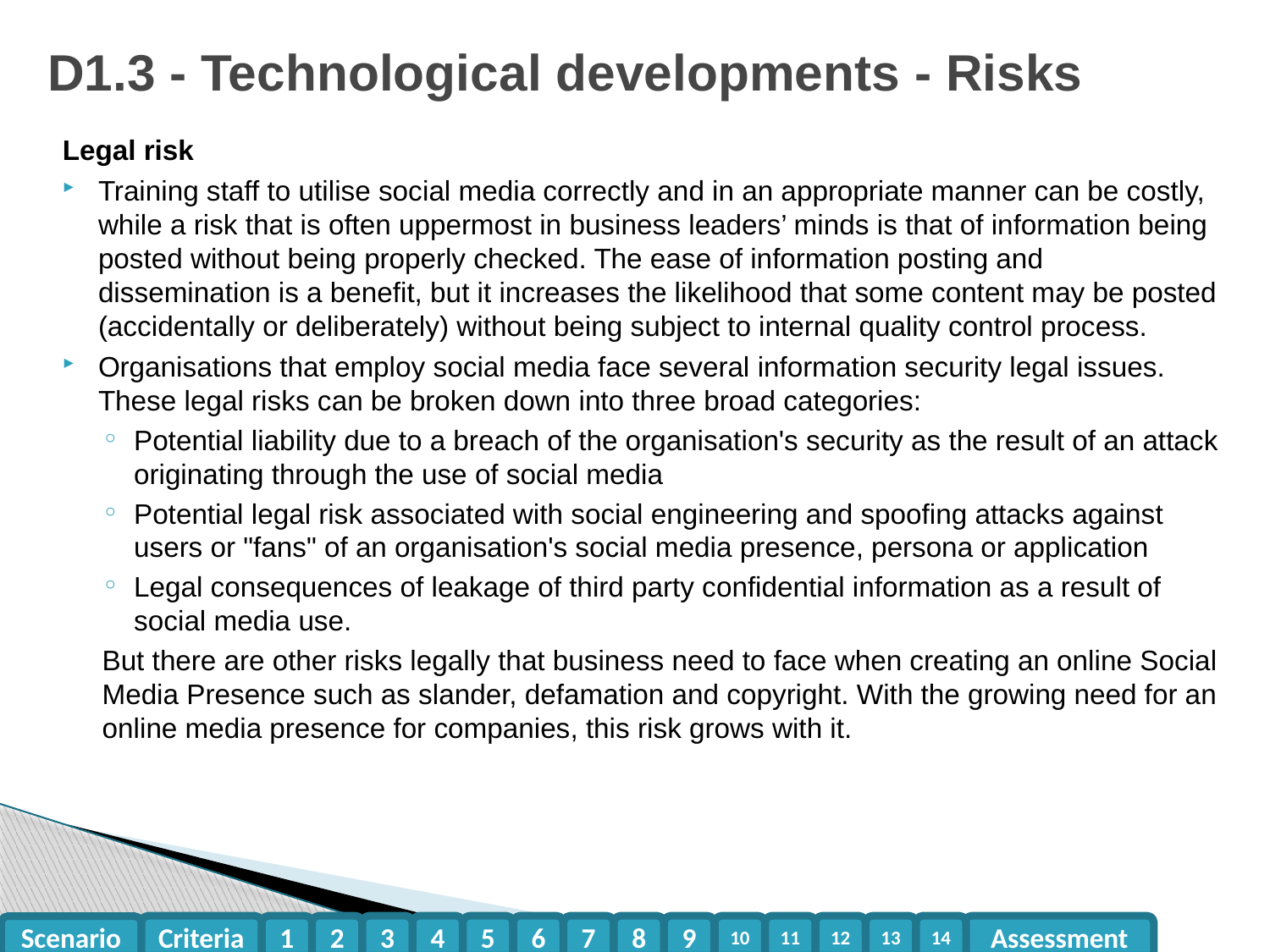

# D1.3 - Technological developments - Risks
Legal risk
Training staff to utilise social media correctly and in an appropriate manner can be costly, while a risk that is often uppermost in business leaders’ minds is that of information being posted without being properly checked. The ease of information posting and dissemination is a benefit, but it increases the likelihood that some content may be posted (accidentally or deliberately) without being subject to internal quality control process.
Organisations that employ social media face several information security legal issues. These legal risks can be broken down into three broad categories:
Potential liability due to a breach of the organisation's security as the result of an attack originating through the use of social media
Potential legal risk associated with social engineering and spoofing attacks against users or "fans" of an organisation's social media presence, persona or application
Legal consequences of leakage of third party confidential information as a result of social media use.
But there are other risks legally that business need to face when creating an online Social Media Presence such as slander, defamation and copyright. With the growing need for an online media presence for companies, this risk grows with it.